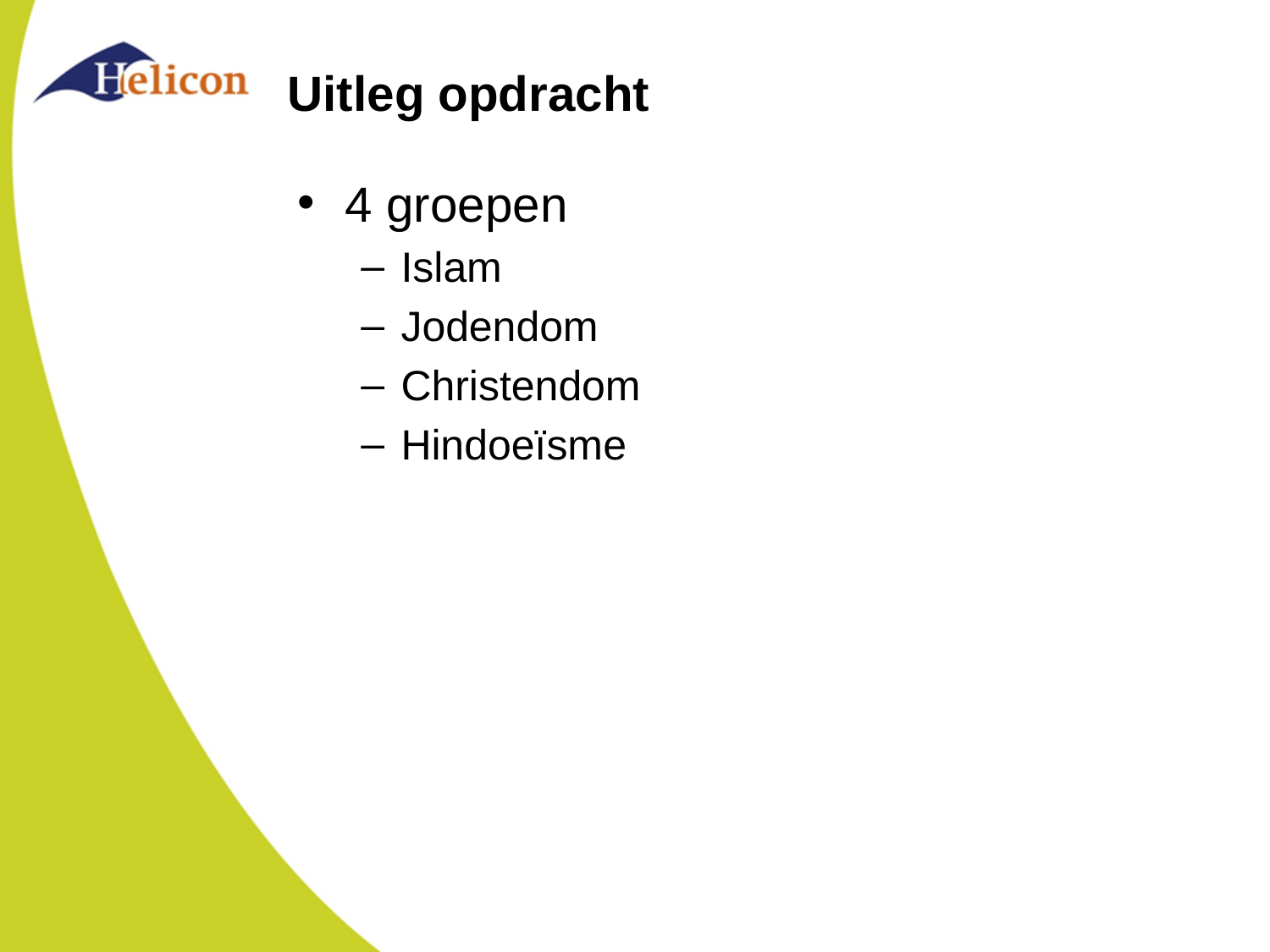

# Uitleg opdracht
4 groepen
Islam
Jodendom
Christendom
Hindoeïsme